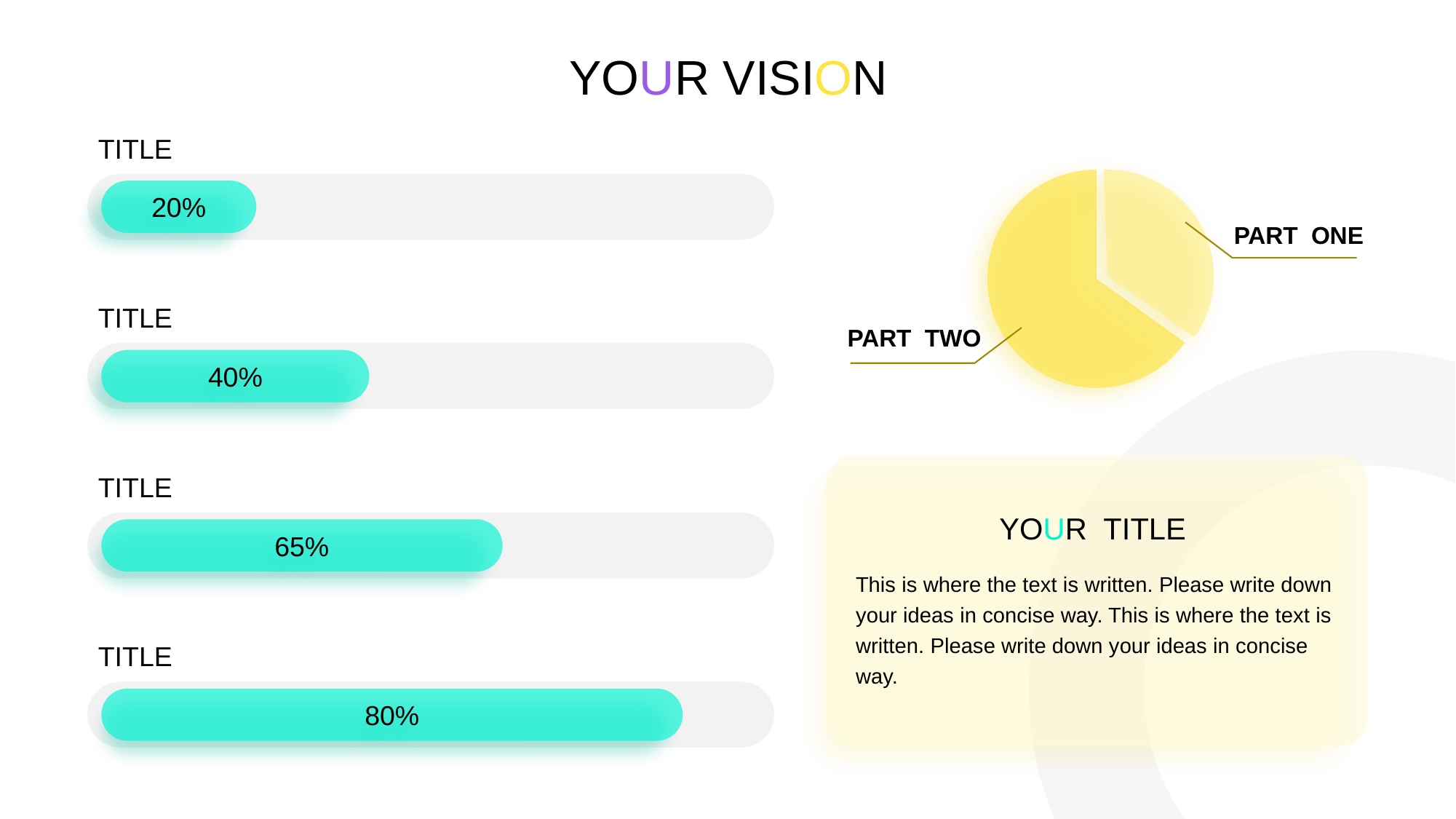

YOUR VISION
TITLE

20%
PART  ONE

TITLE
PART  TWO

40%

TITLE
YOUR  TITLE

65%
This is where the text is written. Please write down your ideas in concise way. This is where the text is written. Please write down your ideas in concise way.
TITLE

80%